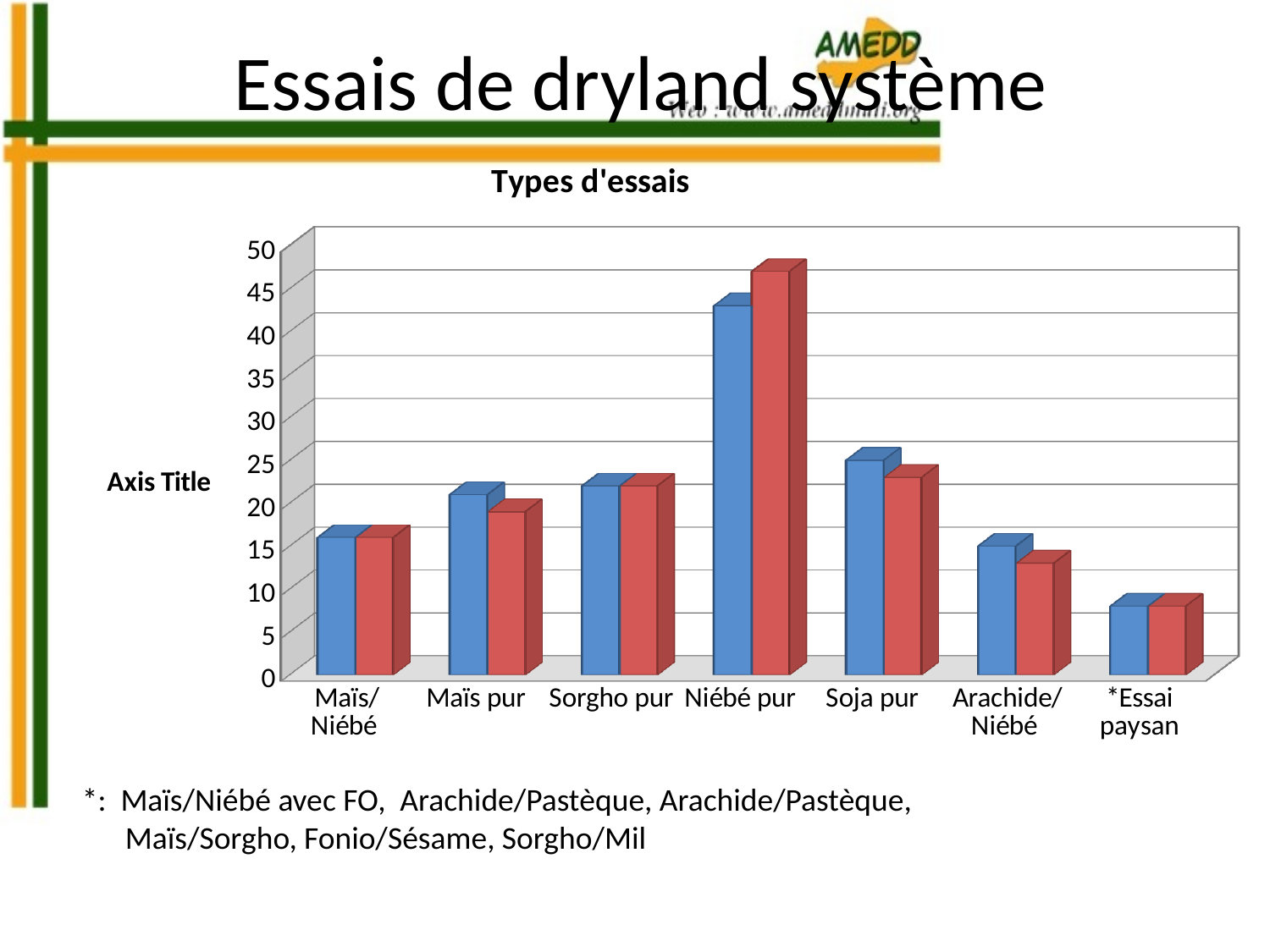

# Essais de dryland système

[unsupported chart]

*:  Maïs/Niébé avec FO,  Arachide/Pastèque, Arachide/Pastèque,
      Maïs/Sorgho, Fonio/Sésame, Sorgho/Mil